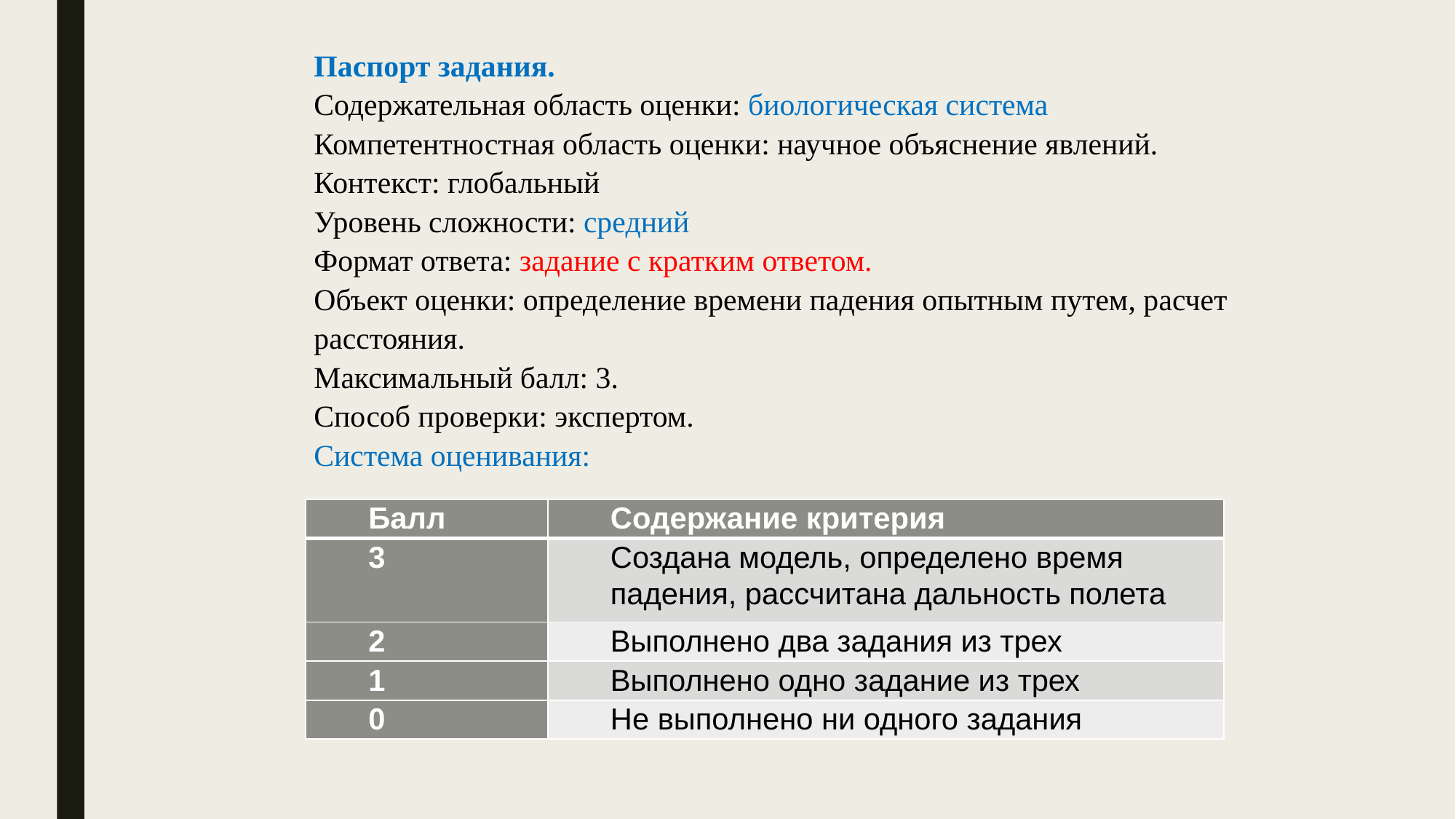

Паспорт задания.
Содержательная область оценки: биологическая система
Компетентностная область оценки: научное объяснение явлений.
Контекст: глобальный
Уровень сложности: средний
Формат ответа: задание с кратким ответом.
Объект оценки: определение времени падения опытным путем, расчет расстояния.
Максимальный балл: 3.
Способ проверки: экспертом.
Система оценивания:
| Балл | Содержание критерия |
| --- | --- |
| 3 | Создана модель, определено время падения, рассчитана дальность полета |
| 2 | Выполнено два задания из трех |
| 1 | Выполнено одно задание из трех |
| 0 | Не выполнено ни одного задания |